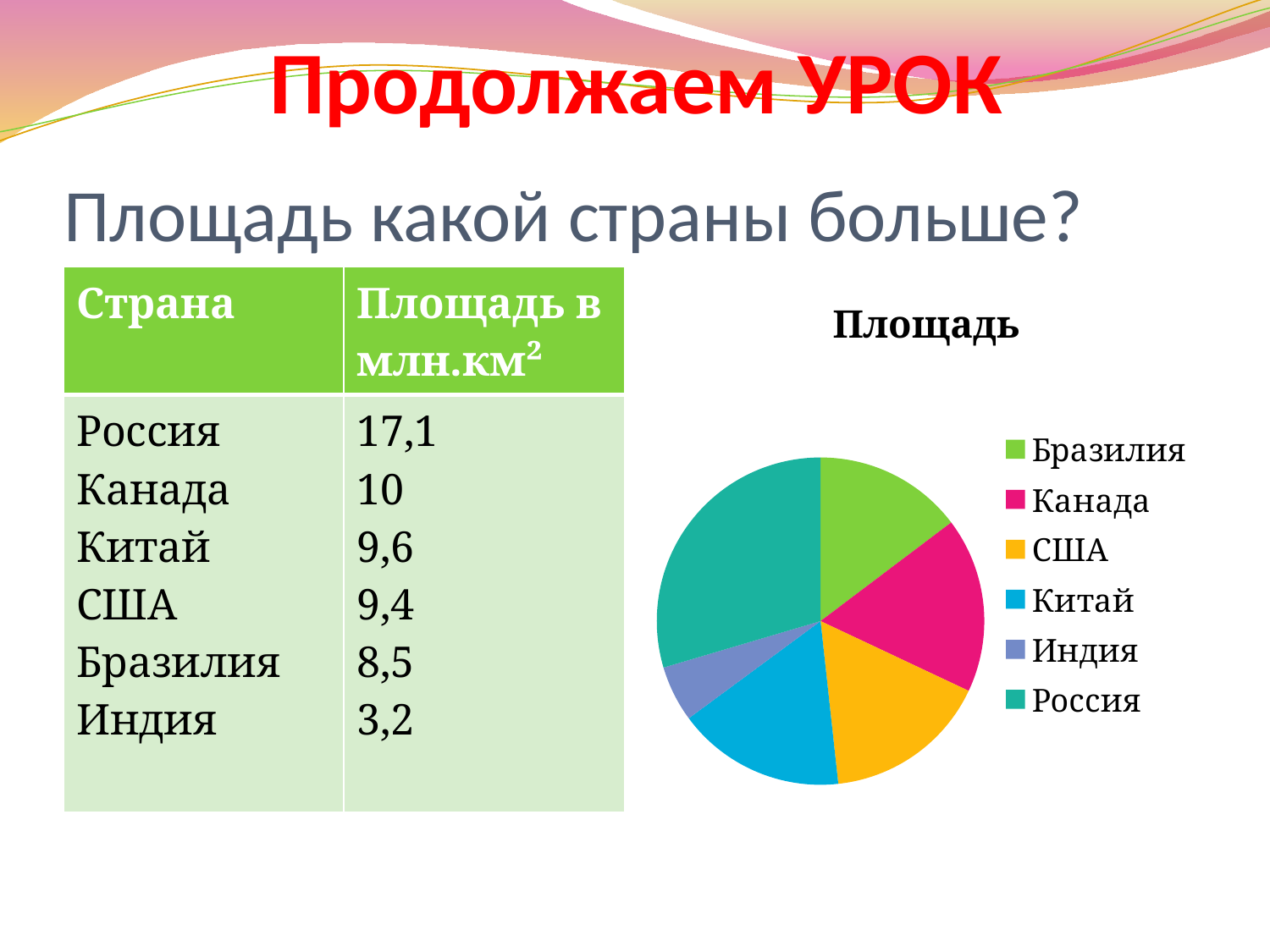

Продолжаем УРОК
# Площадь какой страны больше?
| Страна | Площадь в млн.км² |
| --- | --- |
| Россия Канада Китай США Бразилия Индия | 17,1 10 9,6 9,4 8,5 3,2 |

### Chart:

| Category | Площадь |
|---|---|
| Бразилия | 8.5 |
| Канада | 10.0 |
| США | 9.4 |
| Китай | 9.6 |
| Индия | 3.2 |
| Россия | 17.1 |